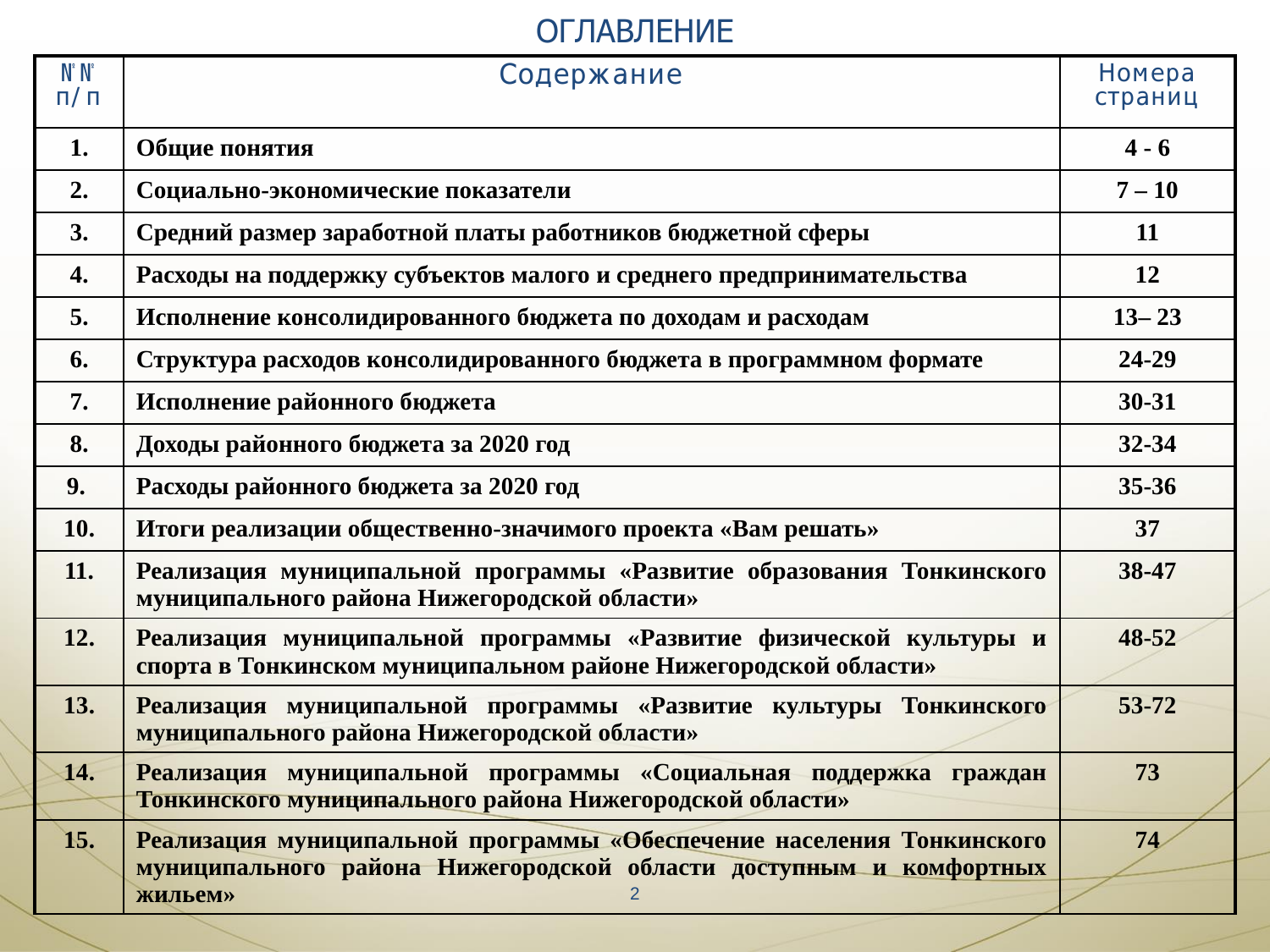

ОГЛАВЛЕНИЕ
| №№ п/п | Содержание | Номера страниц |
| --- | --- | --- |
| 1. | Общие понятия | 4 - 6 |
| 2. | Социально-экономические показатели | 7 – 10 |
| 3. | Средний размер заработной платы работников бюджетной сферы | 11 |
| 4. | Расходы на поддержку субъектов малого и среднего предпринимательства | 12 |
| 5. | Исполнение консолидированного бюджета по доходам и расходам | 13– 23 |
| 6. | Структура расходов консолидированного бюджета в программном формате | 24-29 |
| 7. | Исполнение районного бюджета | 30-31 |
| 8. | Доходы районного бюджета за 2020 год | 32-34 |
| 9. | Расходы районного бюджета за 2020 год | 35-36 |
| 10. | Итоги реализации общественно-значимого проекта «Вам решать» | 37 |
| 11. | Реализация муниципальной программы «Развитие образования Тонкинского муниципального района Нижегородской области» | 38-47 |
| 12. | Реализация муниципальной программы «Развитие физической культуры и спорта в Тонкинском муниципальном районе Нижегородской области» | 48-52 |
| 13. | Реализация муниципальной программы «Развитие культуры Тонкинского муниципального района Нижегородской области» | 53-72 |
| 14. | Реализация муниципальной программы «Социальная поддержка граждан Тонкинского муниципального района Нижегородской области» | 73 |
| 15. | Реализация муниципальной программы «Обеспечение населения Тонкинского муниципального района Нижегородской области доступным и комфортных жильем» | 74 |
2